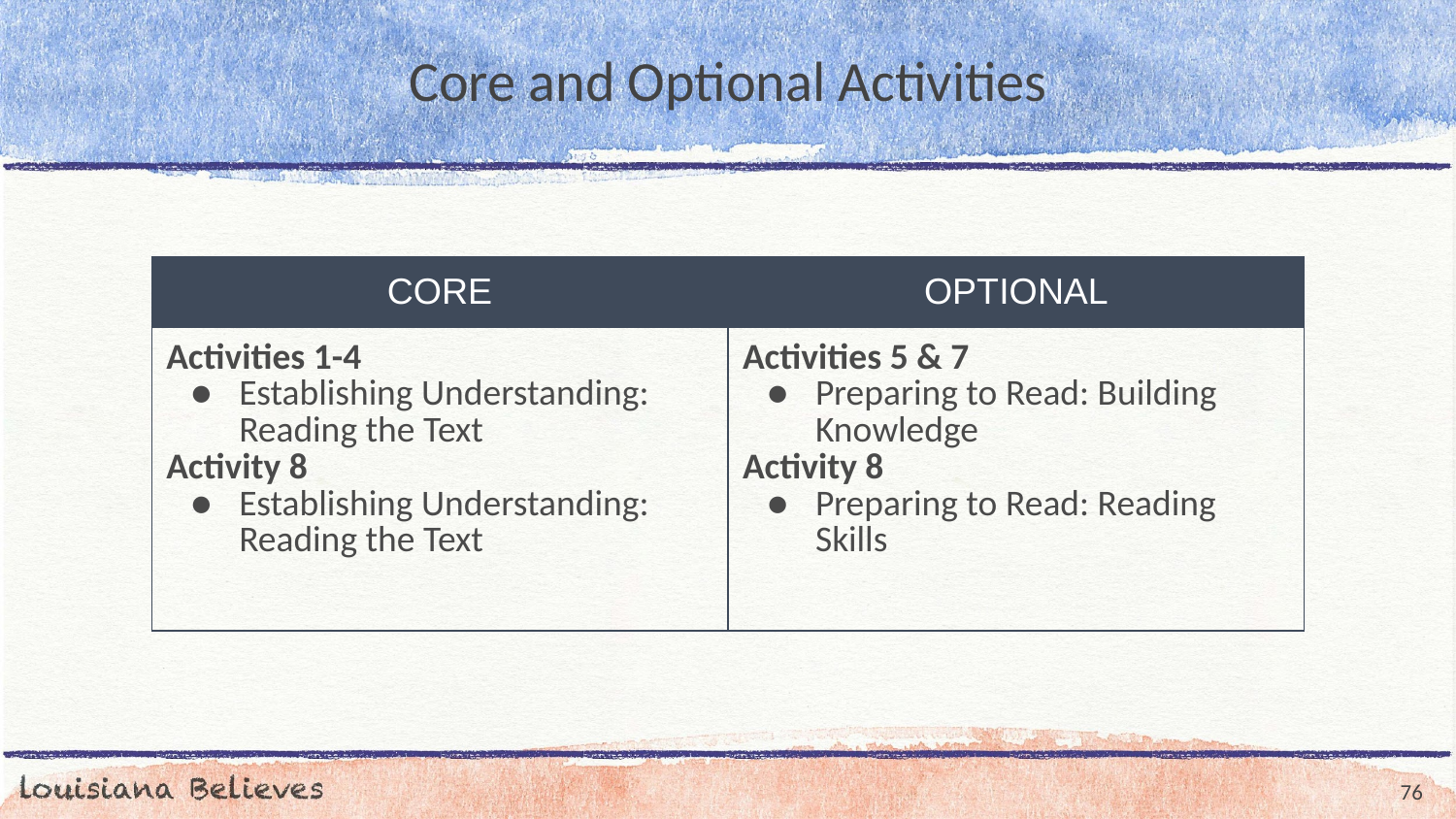

# Core and Optional Activities
| CORE | OPTIONAL |
| --- | --- |
| Activities 1-4 Establishing Understanding: Reading the Text Activity 8 Establishing Understanding: Reading the Text | Activities 5 & 7 Preparing to Read: Building Knowledge Activity 8 Preparing to Read: Reading Skills |